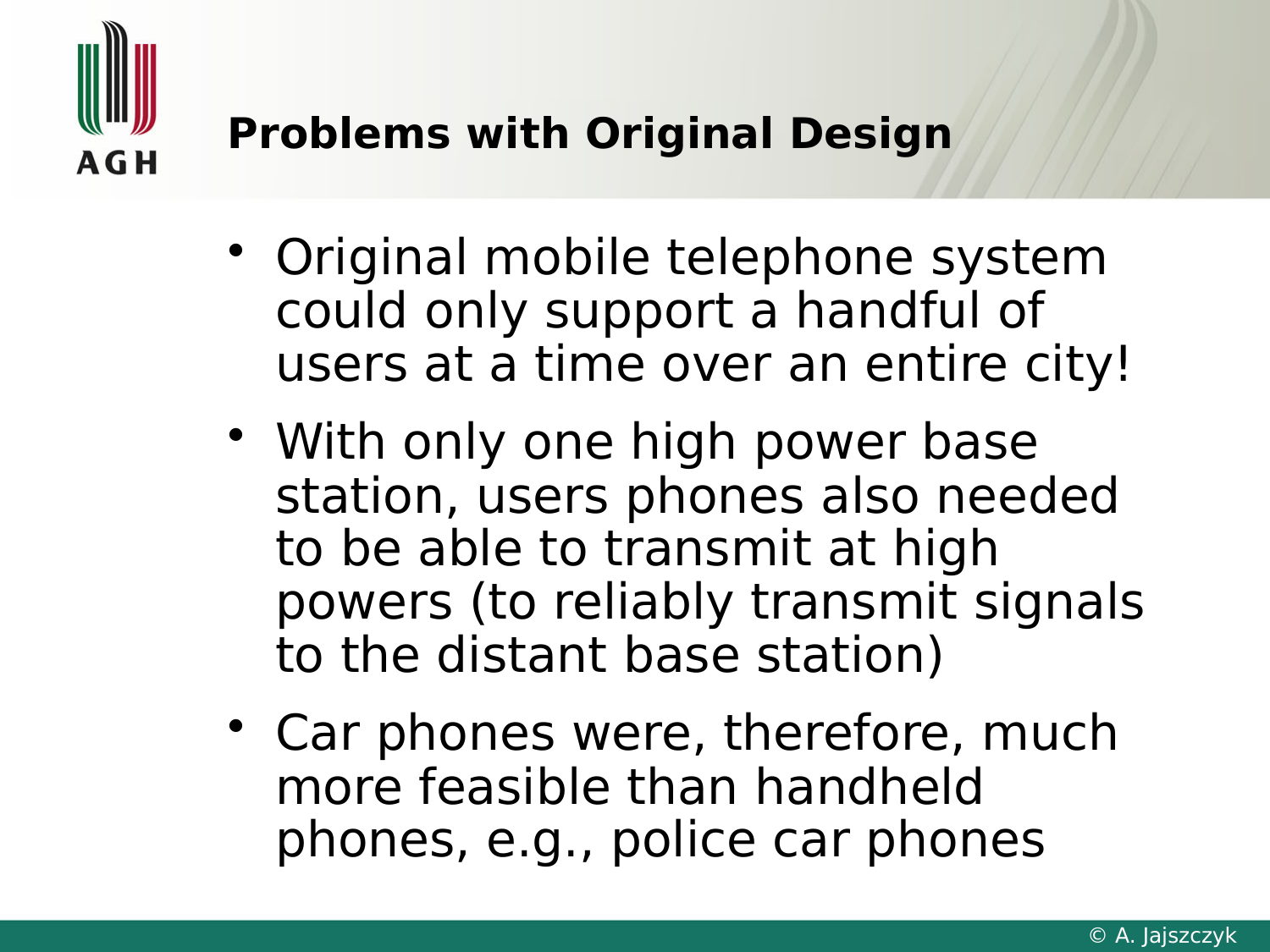

# Problems with Original Design
Original mobile telephone system could only support a handful of users at a time over an entire city!
With only one high power base station, users phones also needed
to be able to transmit at high powers (to reliably transmit signals to the distant base station)
Car phones were, therefore, much more feasible than handheld phones, e.g., police car phones